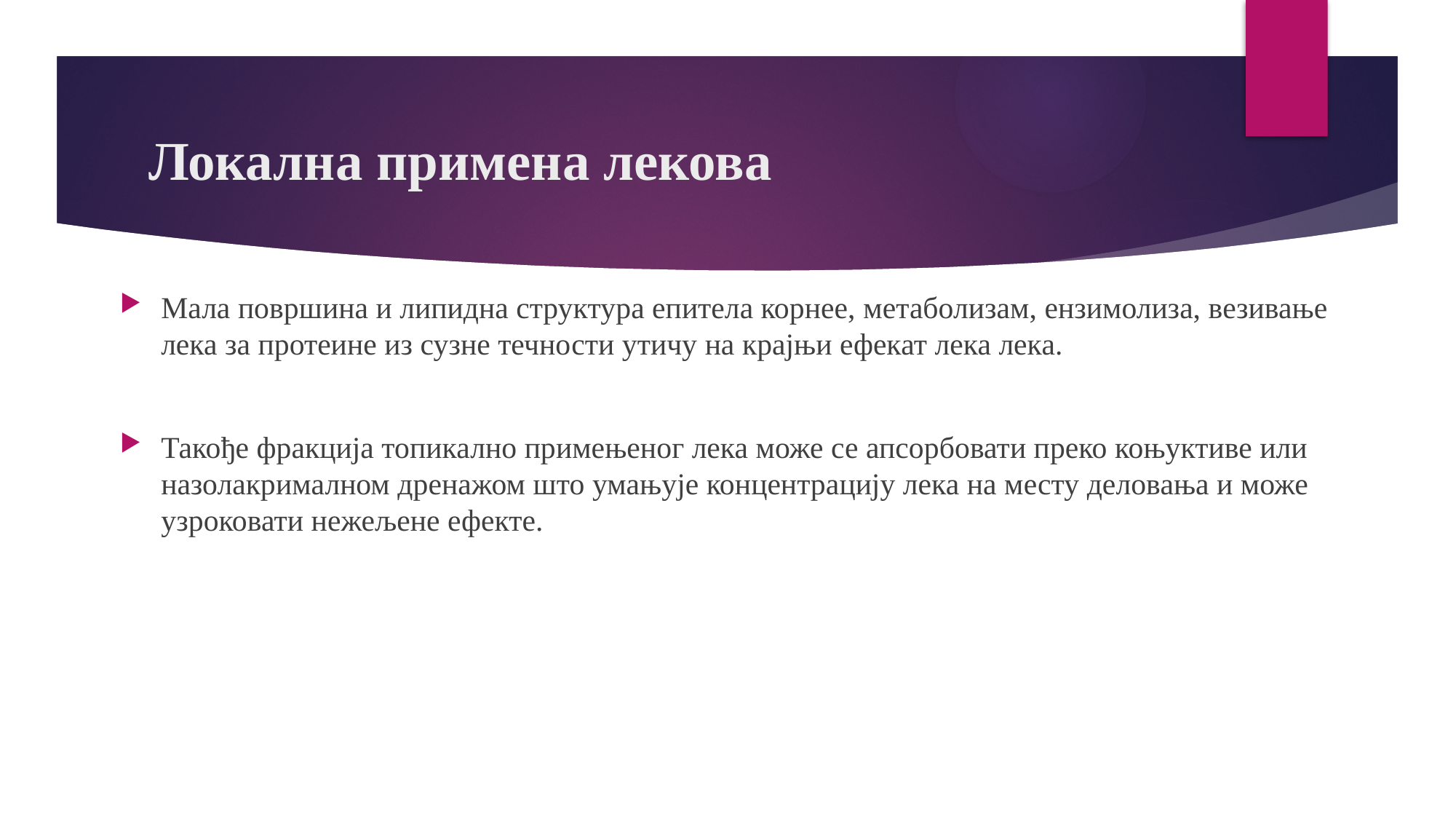

# Локална примена лекова
Мала површина и липидна структура епитела корнее, метаболизам, ензимолиза, везивање лека за протеине из сузне течности утичу на крајњи ефекат лека лека.

Такође фракција топикално примењеног лека може се апсорбовати преко коњуктиве или назолакрималном дренажом што умањује концентрацију лека на месту деловања и може узроковати нежељене ефекте.